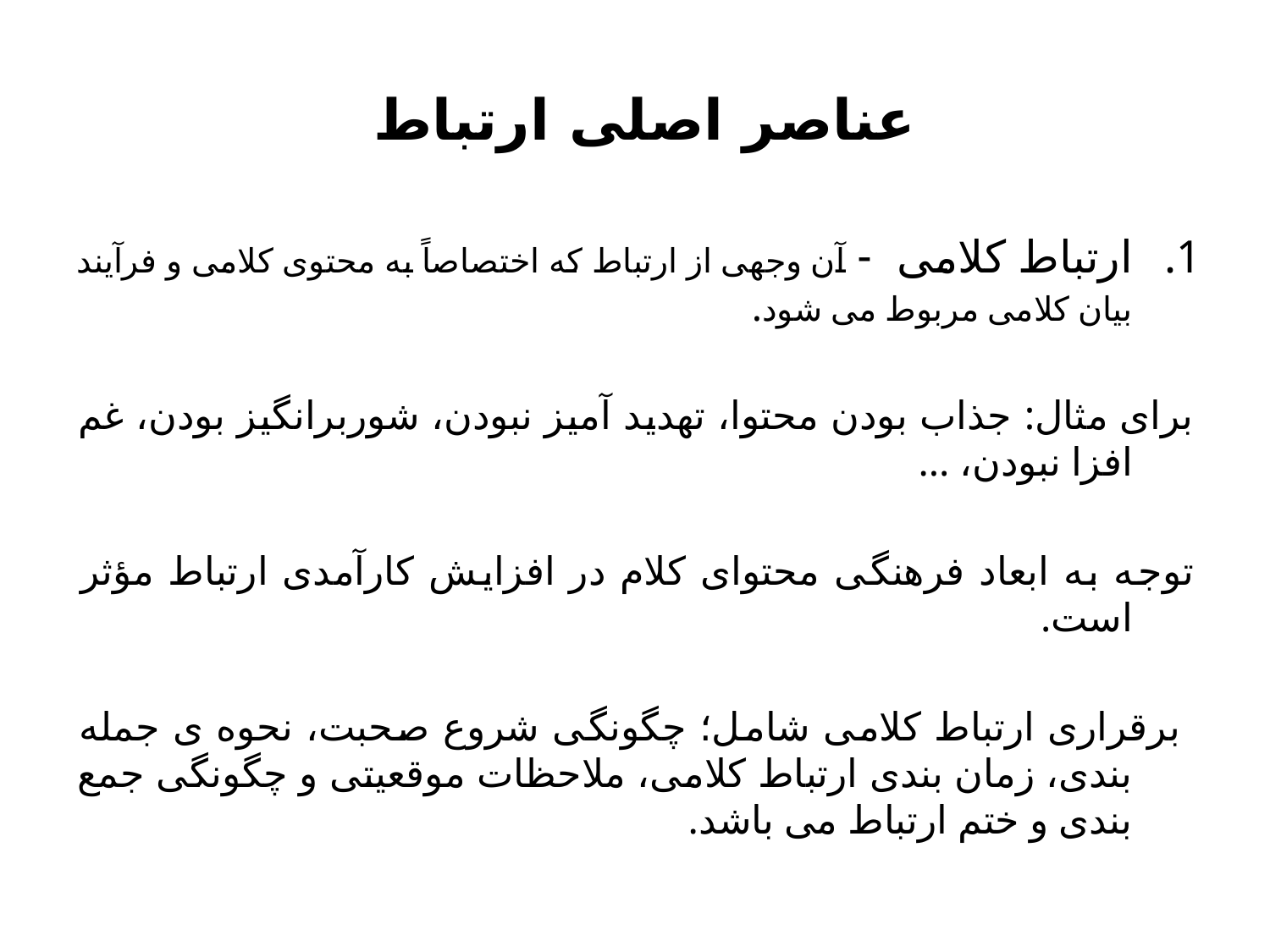

# عناصر اصلی ارتباط
ارتباط کلامی  - آن وجهی از ارتباط که اختصاصاً به محتوی کلامی و فرآیند بیان کلامی مربوط می شود.

برای مثال: جذاب بودن محتوا، تهدید آمیز نبودن، شوربرانگیز بودن، غم افزا نبودن، ...

توجه به ابعاد فرهنگی محتوای کلام در افزایش کارآمدی ارتباط مؤثر است.

 برقراری ارتباط کلامی شامل؛ چگونگی شروع صحبت، نحوه ی جمله بندی، زمان بندی ارتباط کلامی، ملاحظات موقعیتی و چگونگی جمع بندی و ختم ارتباط می باشد.